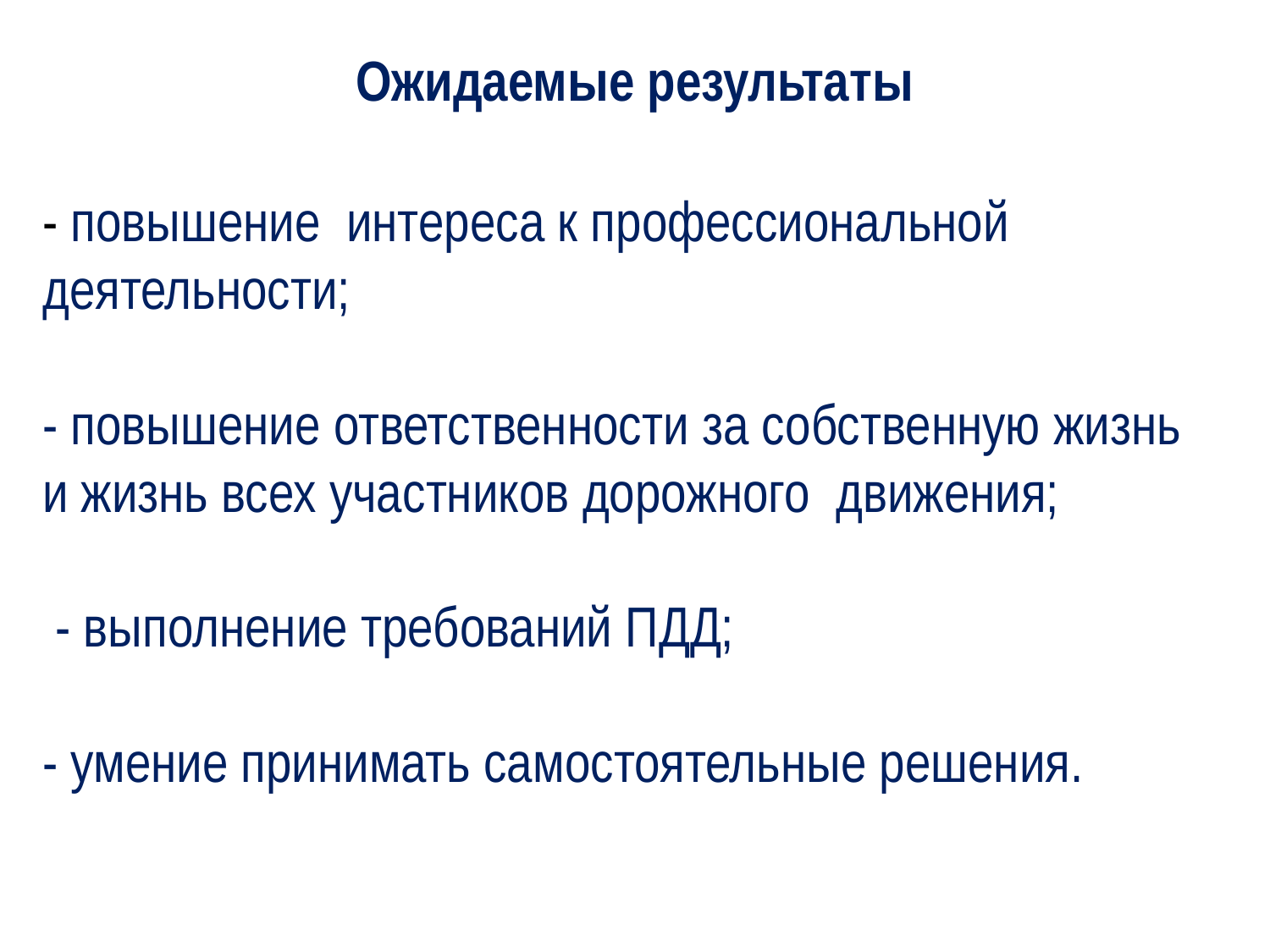

Ожидаемые результаты
# - повышение  интереса к профессиональной деятельности; - повышение ответственности за собственную жизнь и жизнь всех участников дорожного  движения; - выполнение требований ПДД; - умение принимать самостоятельные решения.